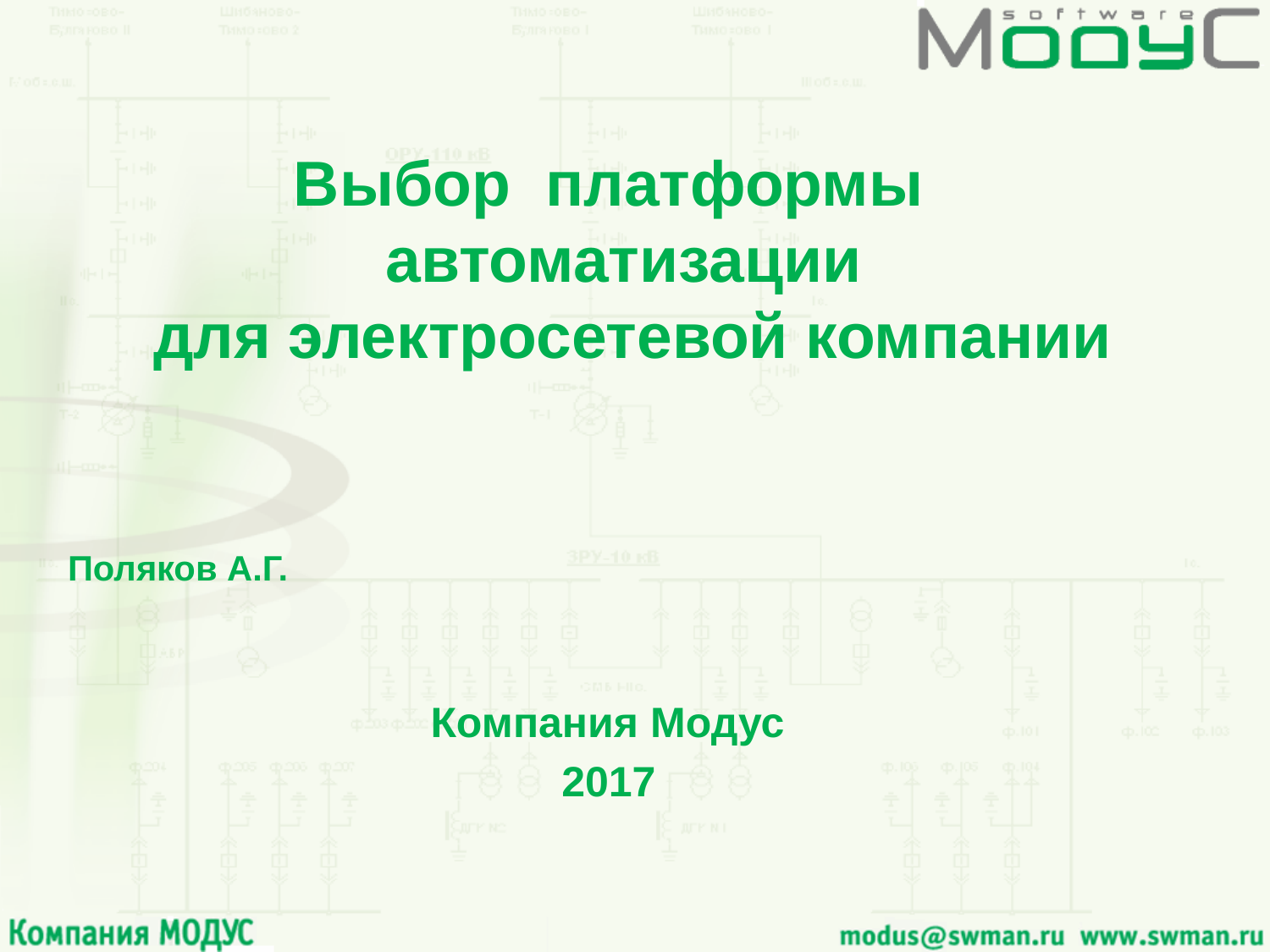

Выбор  платформы автоматизации
для электросетевой компании

Поляков А.Г.

 Компания Модус
2017